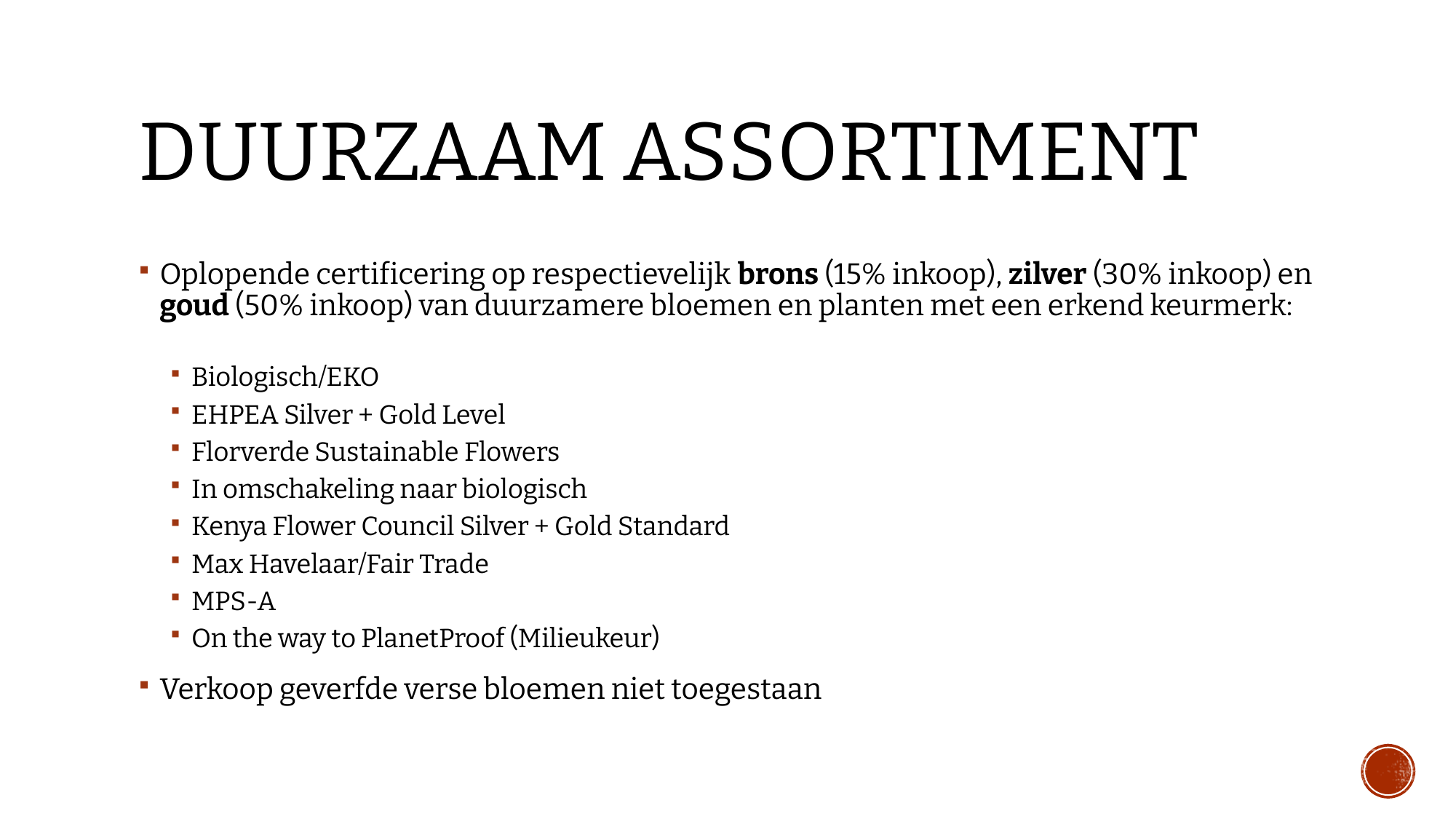

# Duurzaam assortiment
Oplopende certificering op respectievelijk brons (15% inkoop), zilver (30% inkoop) en goud (50% inkoop) van duurzamere bloemen en planten met een erkend keurmerk:
Biologisch/EKO
EHPEA Silver + Gold Level
Florverde Sustainable Flowers
In omschakeling naar biologisch
Kenya Flower Council Silver + Gold Standard
Max Havelaar/Fair Trade
MPS-A
On the way to PlanetProof (Milieukeur)
Verkoop geverfde verse bloemen niet toegestaan